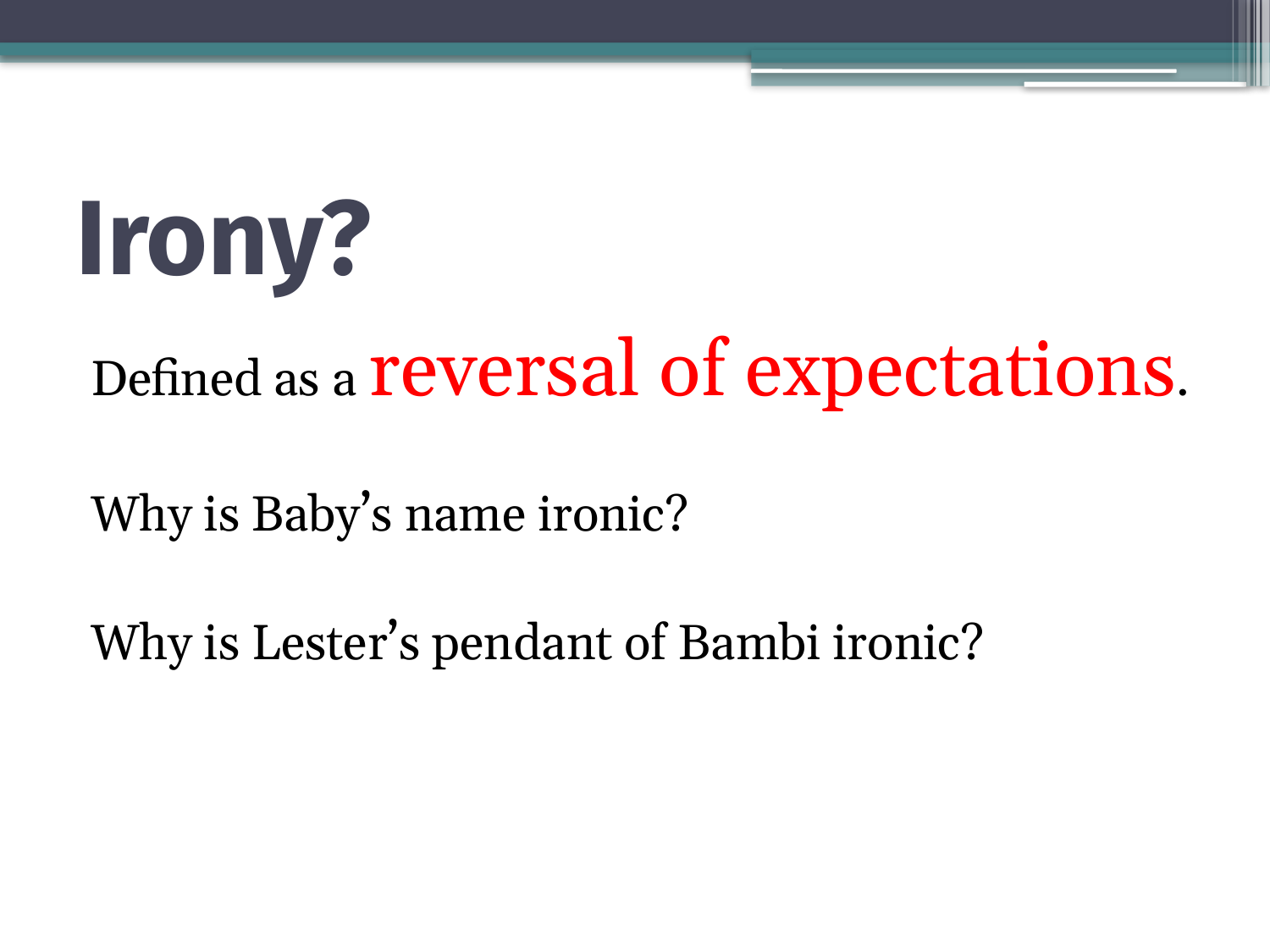

# Irony?
Defined as a reversal of expectations.

Why is Baby’s name ironic?

Why is Lester’s pendant of Bambi ironic?